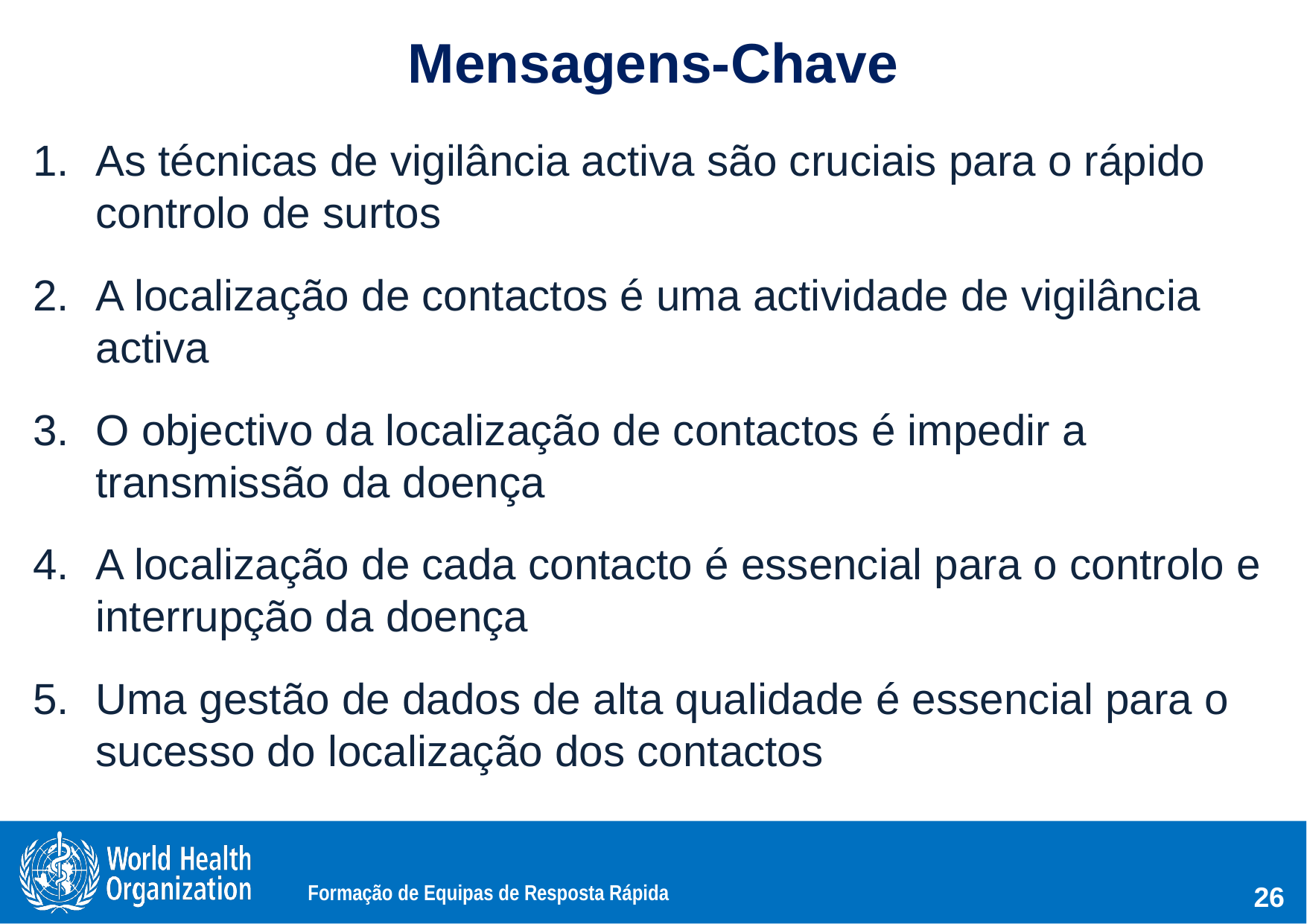

# Mensagens-Chave
As técnicas de vigilância activa são cruciais para o rápido controlo de surtos

A localização de contactos é uma actividade de vigilância activa

O objectivo da localização de contactos é impedir a transmissão da doença

A localização de cada contacto é essencial para o controlo e interrupção da doença

Uma gestão de dados de alta qualidade é essencial para o sucesso do localização dos contactos